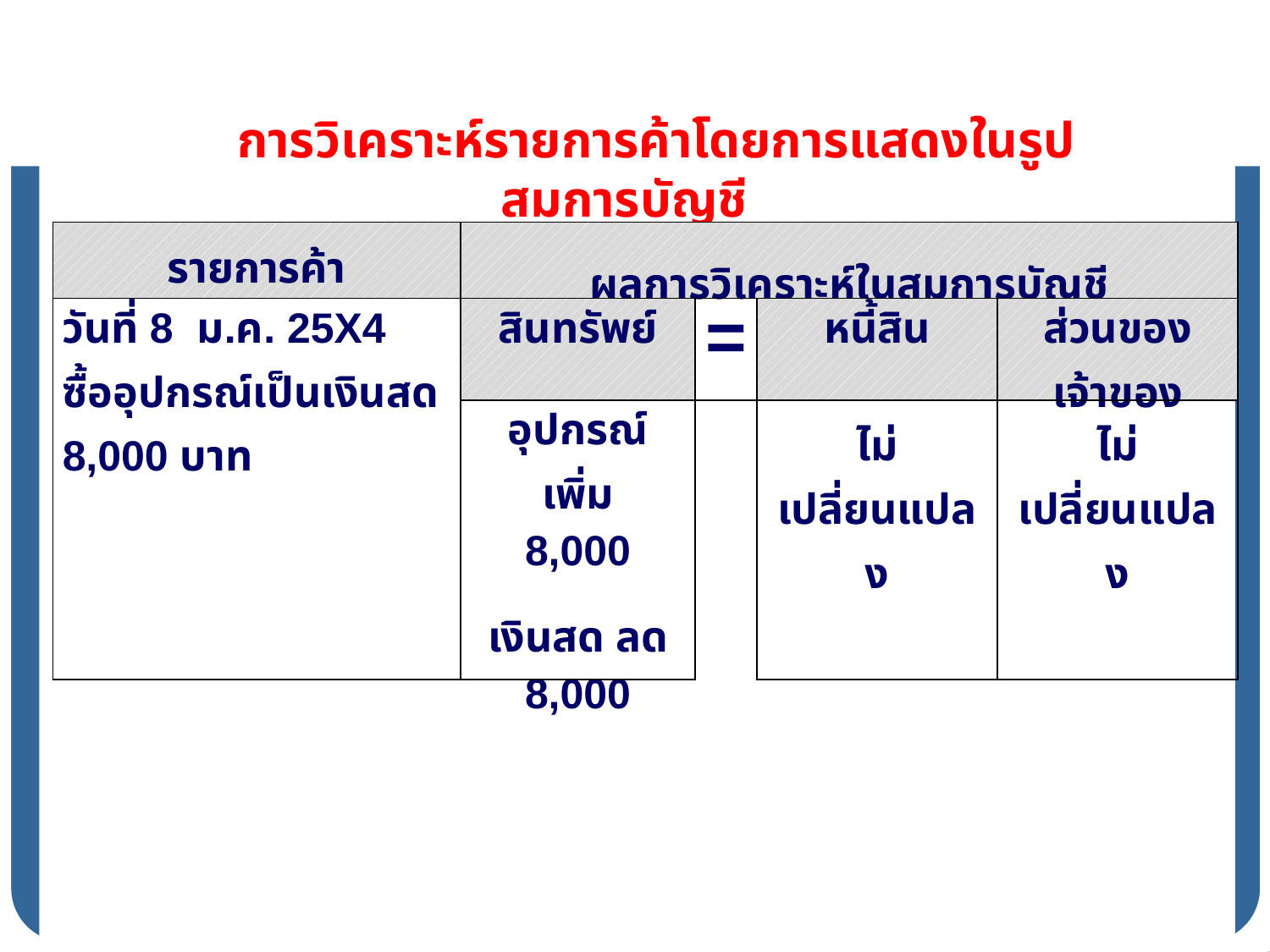

การวิเคราะห์รายการค้าโดยการแสดงในรูปสมการบัญชี
| รายการค้า | ผลการวิเคราะห์ในสมการบัญชี |  |  |  |
| --- | --- | --- | --- | --- |
| วันที่ 8 ม.ค. 25X4 ซื้ออุปกรณ์เป็นเงินสด 8,000 บาท | สินทรัพย์ | = | หนี้สิน | ส่วนของเจ้าของ |
|  | อุปกรณ์ เพิ่ม 8,000 เงินสด ลด 8,000 |  | ไม่เปลี่ยนแปลง | ไม่เปลี่ยนแปลง |